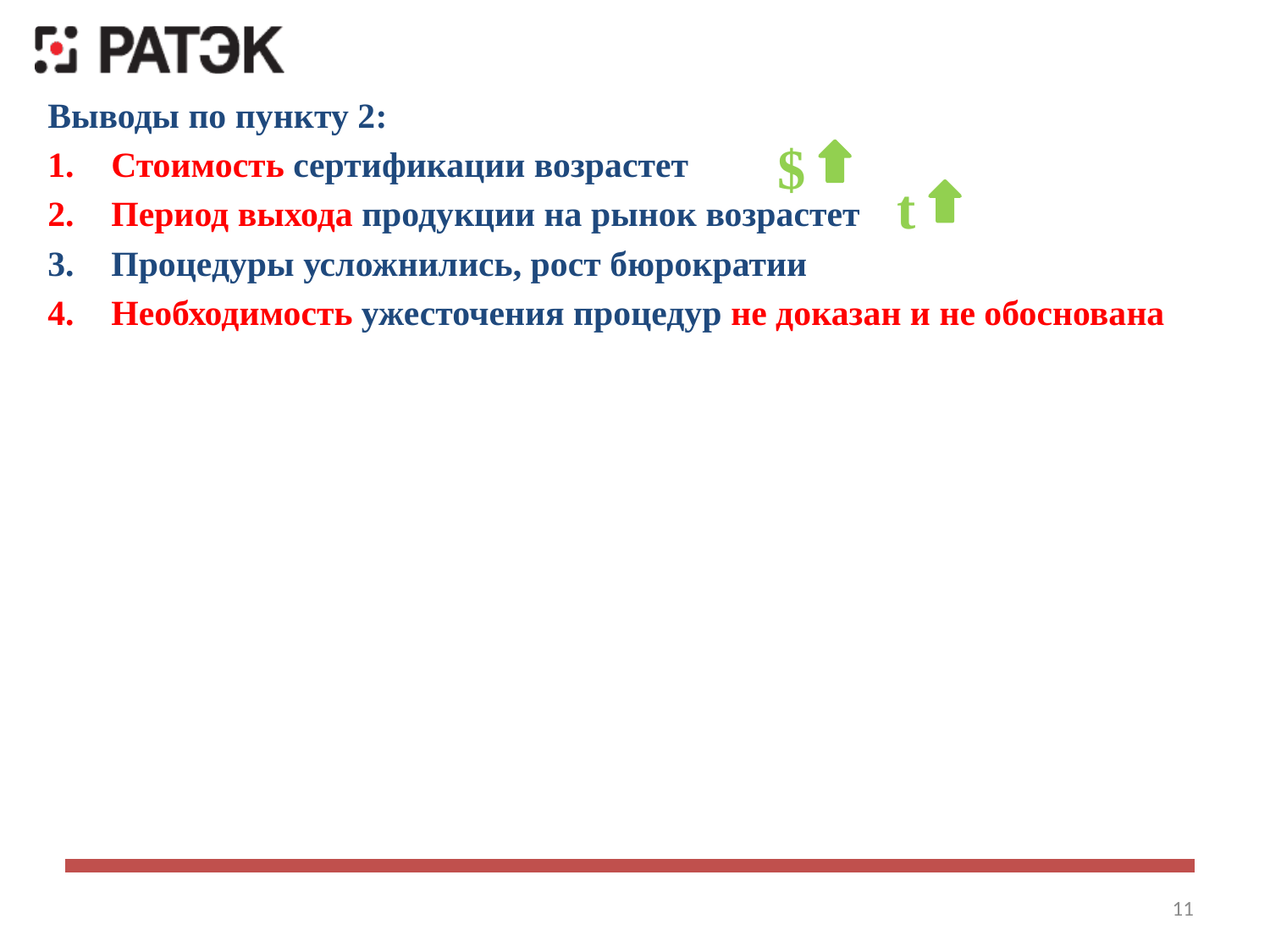

Выводы по пункту 2:
Стоимость сертификации возрастет
Период выхода продукции на рынок возрастет
Процедуры усложнились, рост бюрократии
Необходимость ужесточения процедур не доказан и не обоснована

$

t

11